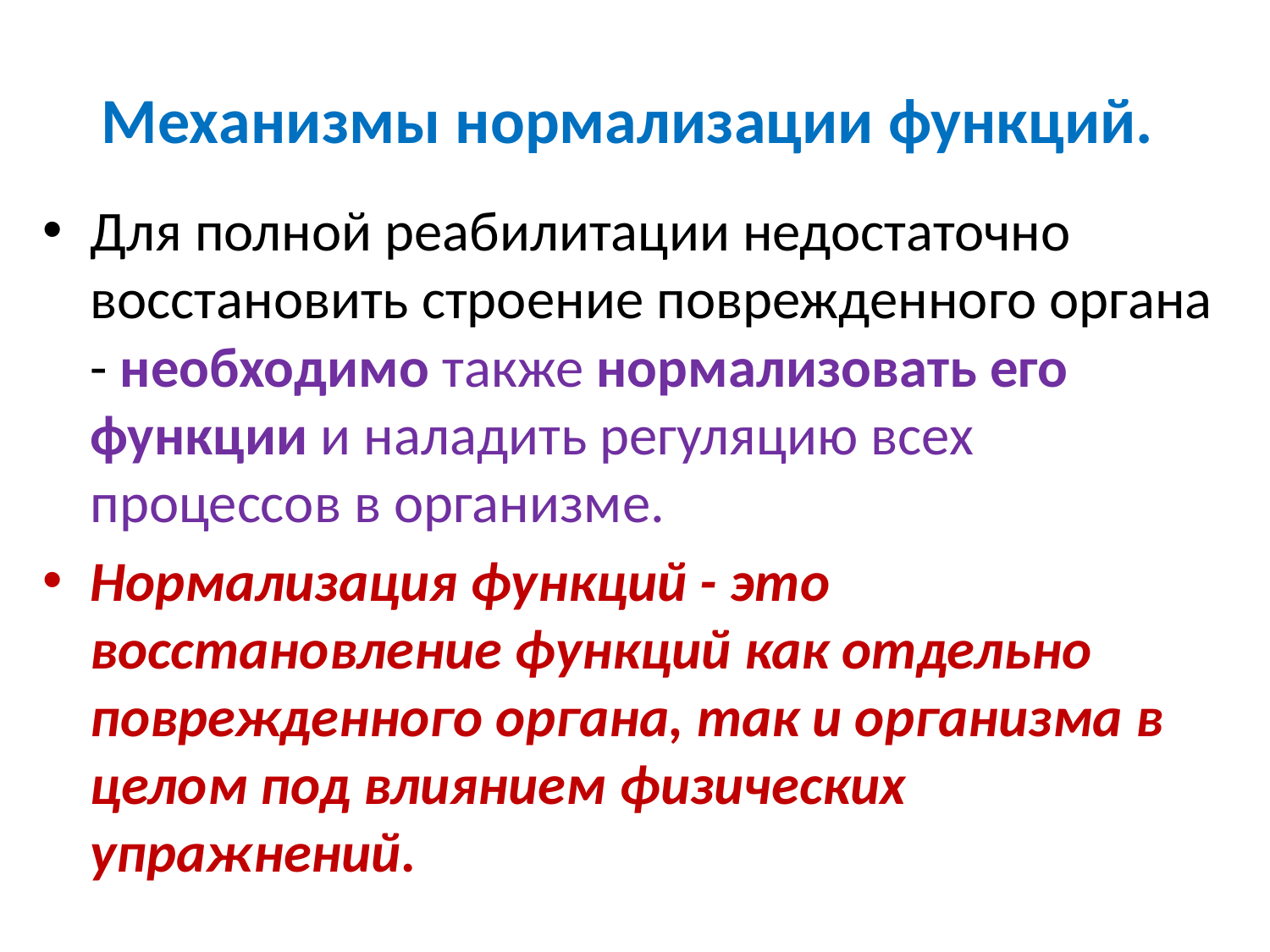

# Механизмы нормализации функций.
Для полной реабилитации недостаточно восстановить строение поврежденного органа - необходимо также нормализовать его функции и наладить регуляцию всех процессов в организме.
Нормализация функций - это восстановление функций как отдельно поврежденного органа, так и организма в целом под влиянием физических упражнений.